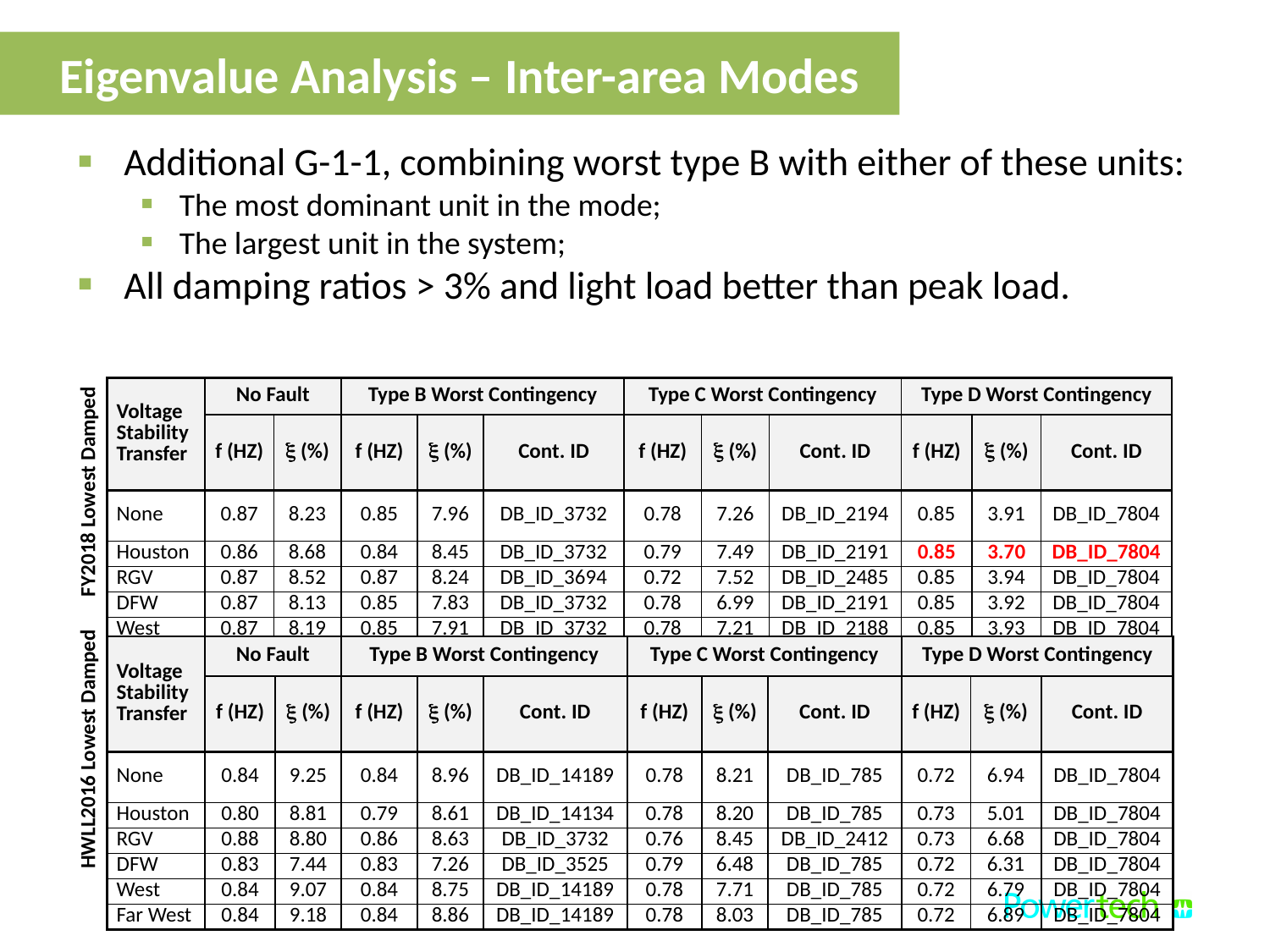

Eigenvalue Analysis – Inter-area Modes
Additional G-1-1, combining worst type B with either of these units:
The most dominant unit in the mode;
The largest unit in the system;
All damping ratios > 3% and light load better than peak load.
| Voltage Stability Transfer | No Fault |  | Type B Worst Contingency |  |  | Type C Worst Contingency |  |  | Type D Worst Contingency |  |  |
| --- | --- | --- | --- | --- | --- | --- | --- | --- | --- | --- | --- |
|  | f (HZ) | ξ (%) | f (HZ) | ξ (%) | Cont. ID | f (HZ) | ξ (%) | Cont. ID | f (HZ) | ξ (%) | Cont. ID |
| None | 0.87 | 8.23 | 0.85 | 7.96 | DB\_ID\_3732 | 0.78 | 7.26 | DB\_ID\_2194 | 0.85 | 3.91 | DB\_ID\_7804 |
| Houston | 0.86 | 8.68 | 0.84 | 8.45 | DB\_ID\_3732 | 0.79 | 7.49 | DB\_ID\_2191 | 0.85 | 3.70 | DB\_ID\_7804 |
| RGV | 0.87 | 8.52 | 0.87 | 8.24 | DB\_ID\_3694 | 0.72 | 7.52 | DB\_ID\_2485 | 0.85 | 3.94 | DB\_ID\_7804 |
| DFW | 0.87 | 8.13 | 0.85 | 7.83 | DB\_ID\_3732 | 0.78 | 6.99 | DB\_ID\_2191 | 0.85 | 3.92 | DB\_ID\_7804 |
| West | 0.87 | 8.19 | 0.85 | 7.91 | DB\_ID\_3732 | 0.78 | 7.21 | DB\_ID\_2188 | 0.85 | 3.93 | DB\_ID\_7804 |
| Far West | 0.87 | 8.20 | 0.85 | 7.92 | DB\_ID\_3732 | 0.78 | 7.22 | DB\_ID\_2197 | 0.85 | 3.93 | DB\_ID\_7804 |
FY2018 Lowest Damped
| Voltage Stability Transfer | No Fault |  | Type B Worst Contingency |  |  | Type C Worst Contingency |  |  | Type D Worst Contingency |  |  |
| --- | --- | --- | --- | --- | --- | --- | --- | --- | --- | --- | --- |
|  | f (HZ) | ξ (%) | f (HZ) | ξ (%) | Cont. ID | f (HZ) | ξ (%) | Cont. ID | f (HZ) | ξ (%) | Cont. ID |
| None | 0.84 | 9.25 | 0.84 | 8.96 | DB\_ID\_14189 | 0.78 | 8.21 | DB\_ID\_785 | 0.72 | 6.94 | DB\_ID\_7804 |
| Houston | 0.80 | 8.81 | 0.79 | 8.61 | DB\_ID\_14134 | 0.78 | 8.20 | DB\_ID\_785 | 0.73 | 5.01 | DB\_ID\_7804 |
| RGV | 0.88 | 8.80 | 0.86 | 8.63 | DB\_ID\_3732 | 0.76 | 8.45 | DB\_ID\_2412 | 0.73 | 6.68 | DB\_ID\_7804 |
| DFW | 0.83 | 7.44 | 0.83 | 7.26 | DB\_ID\_3525 | 0.79 | 6.48 | DB\_ID\_785 | 0.72 | 6.31 | DB\_ID\_7804 |
| West | 0.84 | 9.07 | 0.84 | 8.75 | DB\_ID\_14189 | 0.78 | 7.71 | DB\_ID\_785 | 0.72 | 6.79 | DB\_ID\_7804 |
| Far West | 0.84 | 9.18 | 0.84 | 8.86 | DB\_ID\_14189 | 0.78 | 8.03 | DB\_ID\_785 | 0.72 | 6.89 | DB\_ID\_7804 |
HWLL2016 Lowest Damped
9